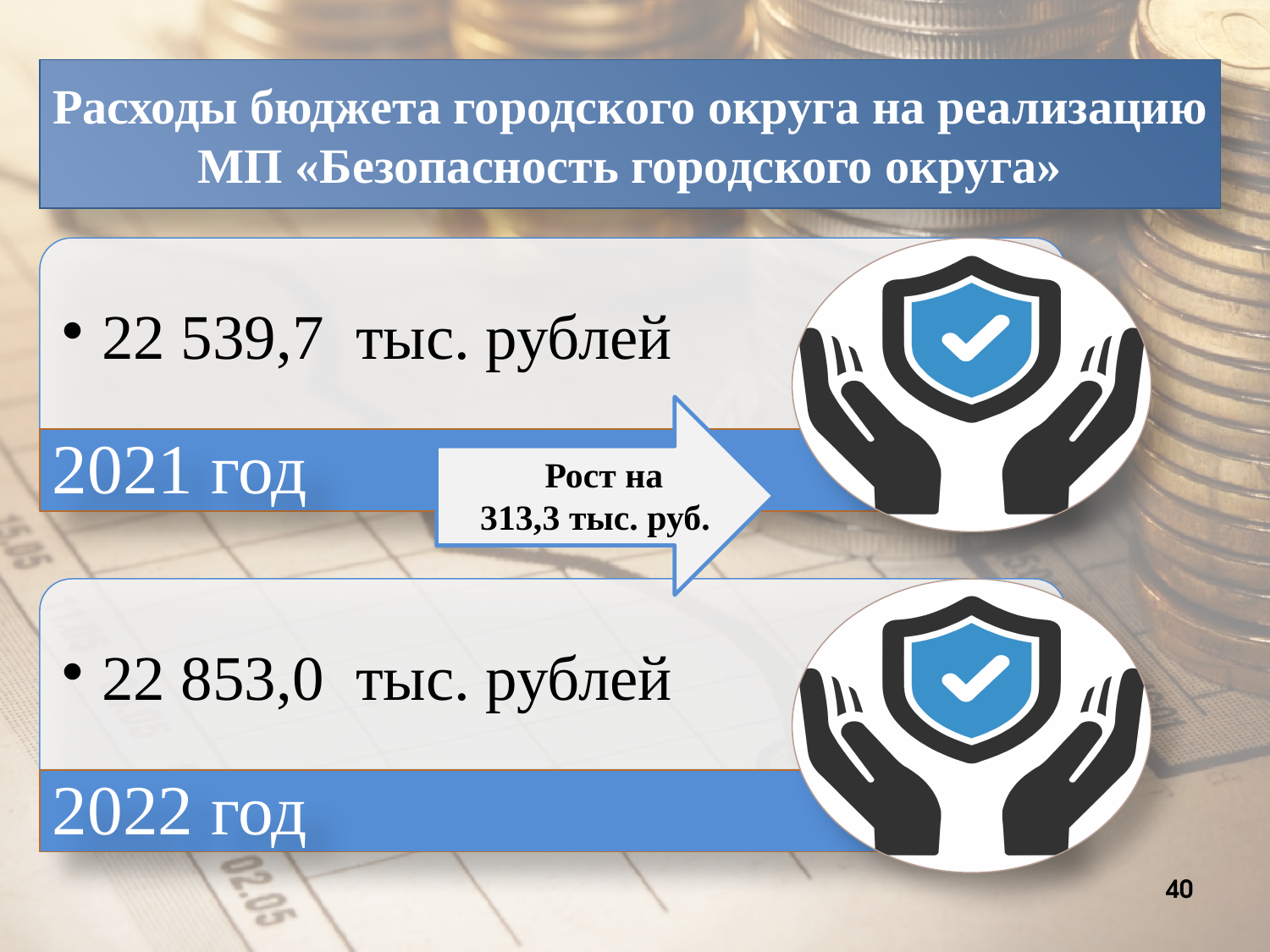

Расходы бюджета городского округа на реализацию МП «Безопасность городского округа»
2021 год
2022 год
22 539,7  тыс. рублей
22 853,0  тыс. рублей

  Рост на
313,3 тыс. руб.
40